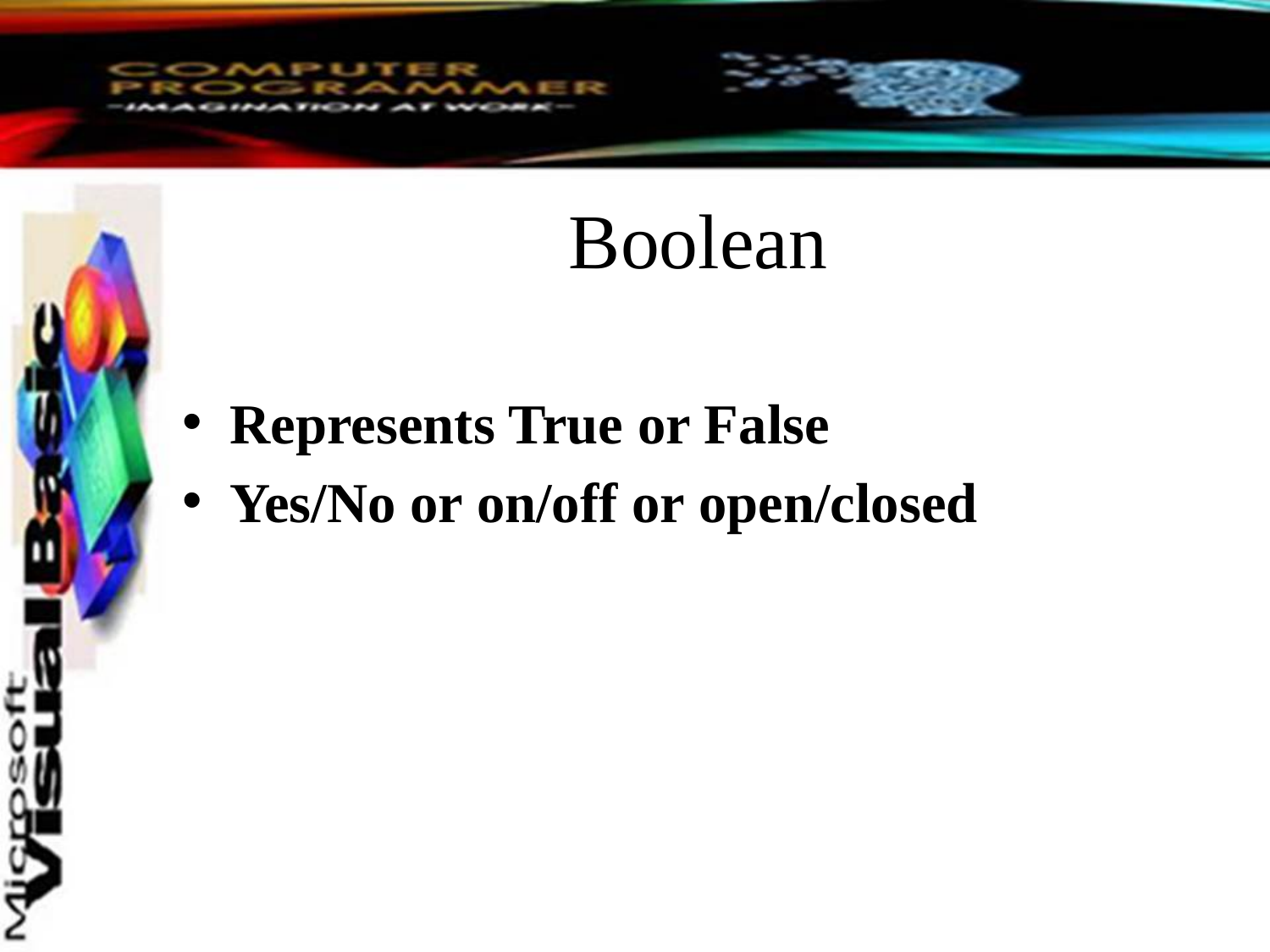

# Boolean
Represents True or False
Yes/No or on/off or open/closed